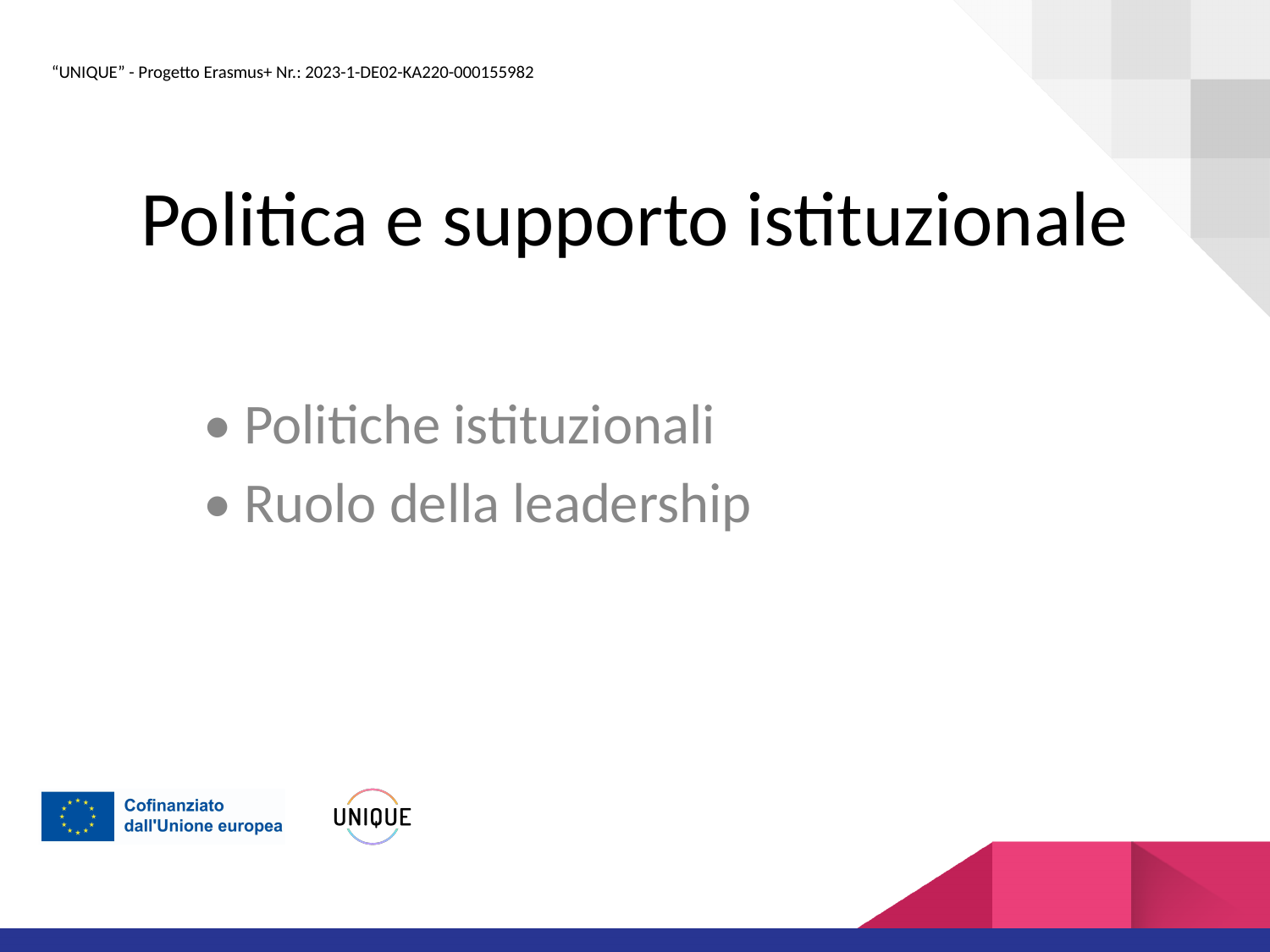

# Politica e supporto istituzionale
• Politiche istituzionali
• Ruolo della leadership